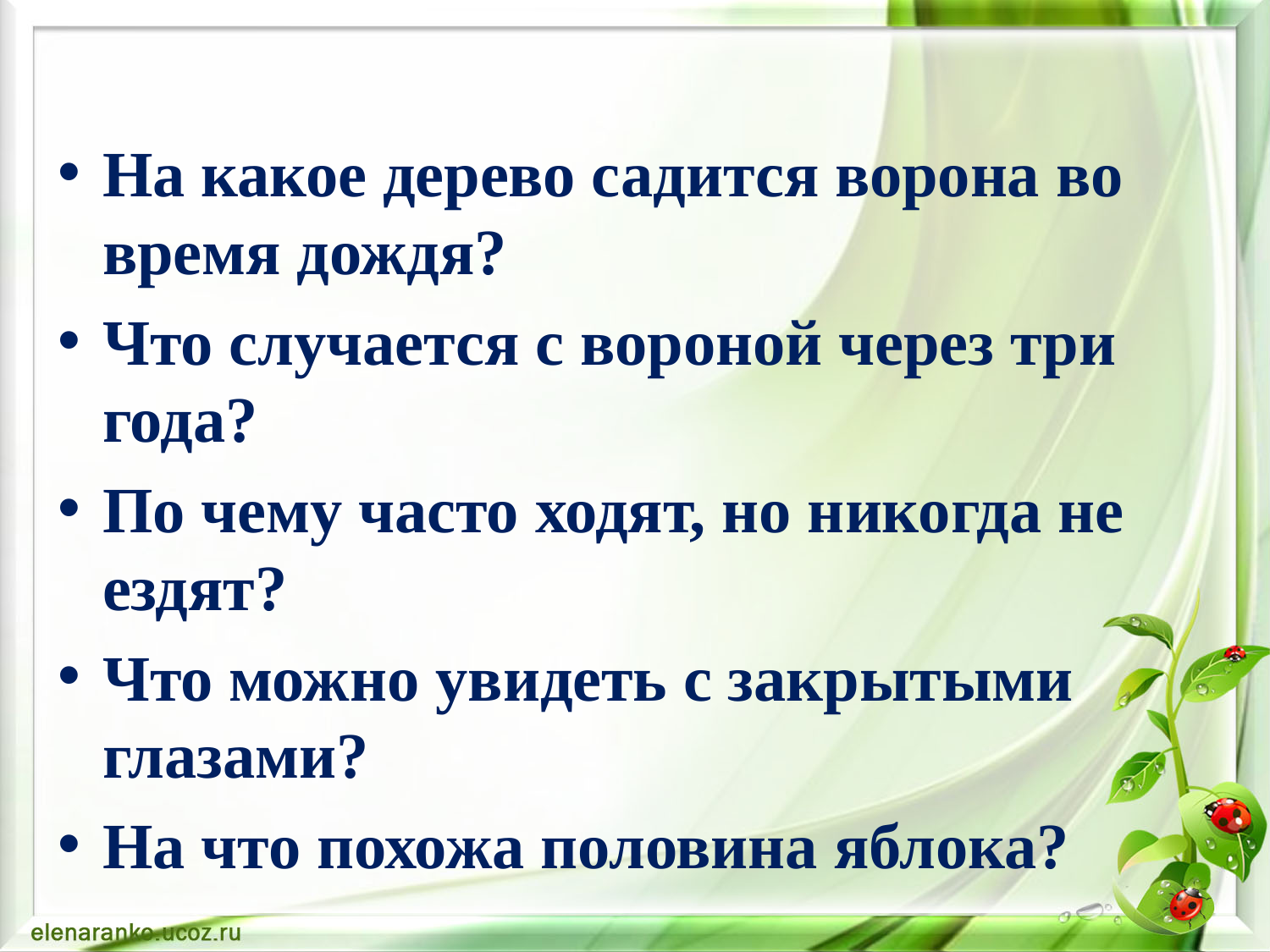

#
На какое дерево садится ворона во время дождя?
Что случается с вороной через три года?
По чему часто ходят, но никогда не ездят?
Что можно увидеть с закрытыми глазами?
На что похожа половина яблока?